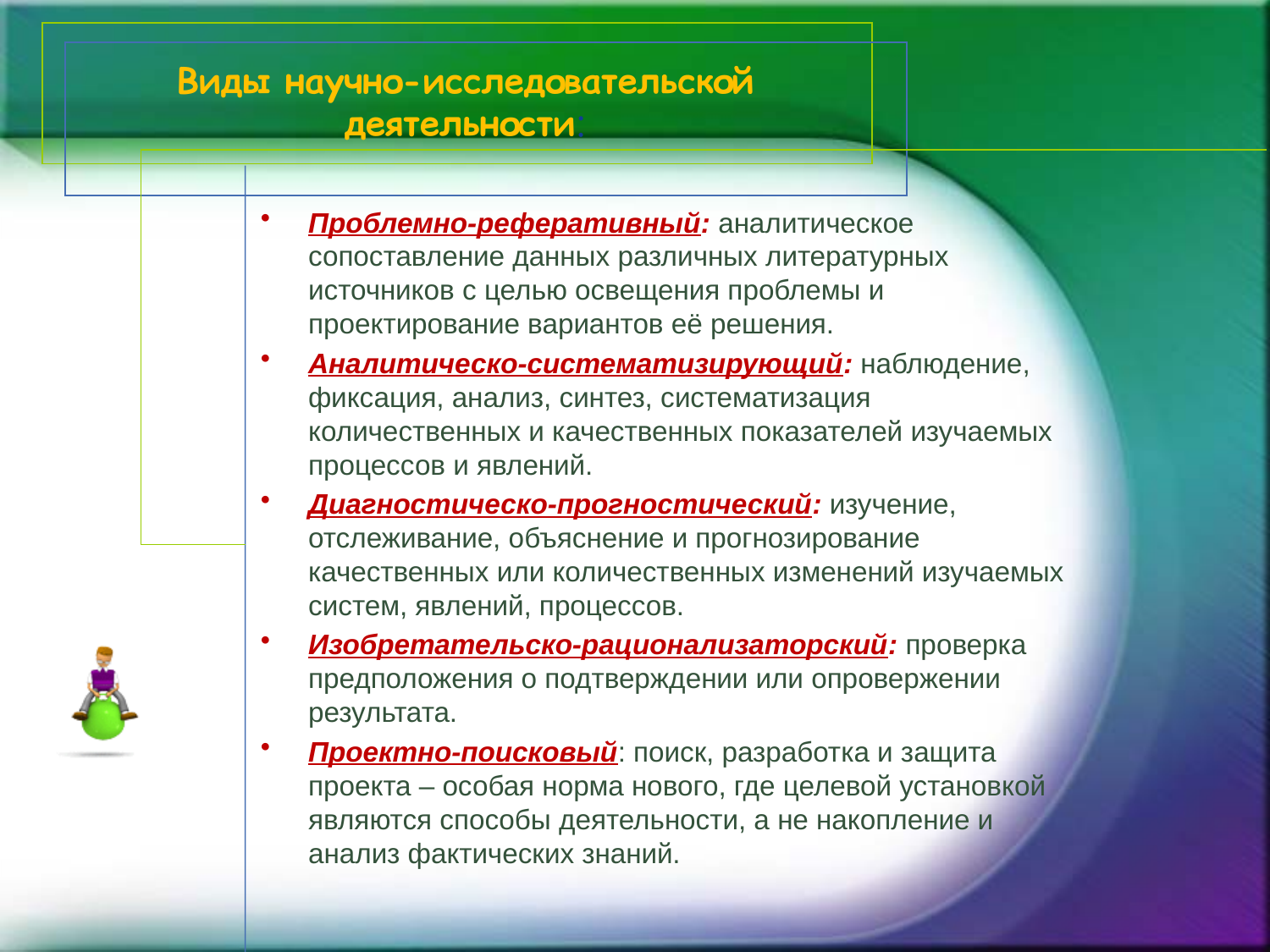

# Виды научно-исследовательской деятельности:

Проблемно-реферативный: аналитическое сопоставление данных различных литературных источников с целью освещения проблемы и проектирование вариантов её решения.
Аналитическо-систематизирующий: наблюдение, фиксация, анализ, синтез, систематизация количественных и качественных показателей изучаемых процессов и явлений.
Диагностическо-прогностический: изучение, отслеживание, объяснение и прогнозирование качественных или количественных изменений изучаемых систем, явлений, процессов.
Изобретательско-рационализаторский: проверка предположения о подтверждении или опровержении результата.
Проектно-поисковый: поиск, разработка и защита проекта – особая норма нового, где целевой установкой являются способы деятельности, а не накопление и анализ фактических знаний.